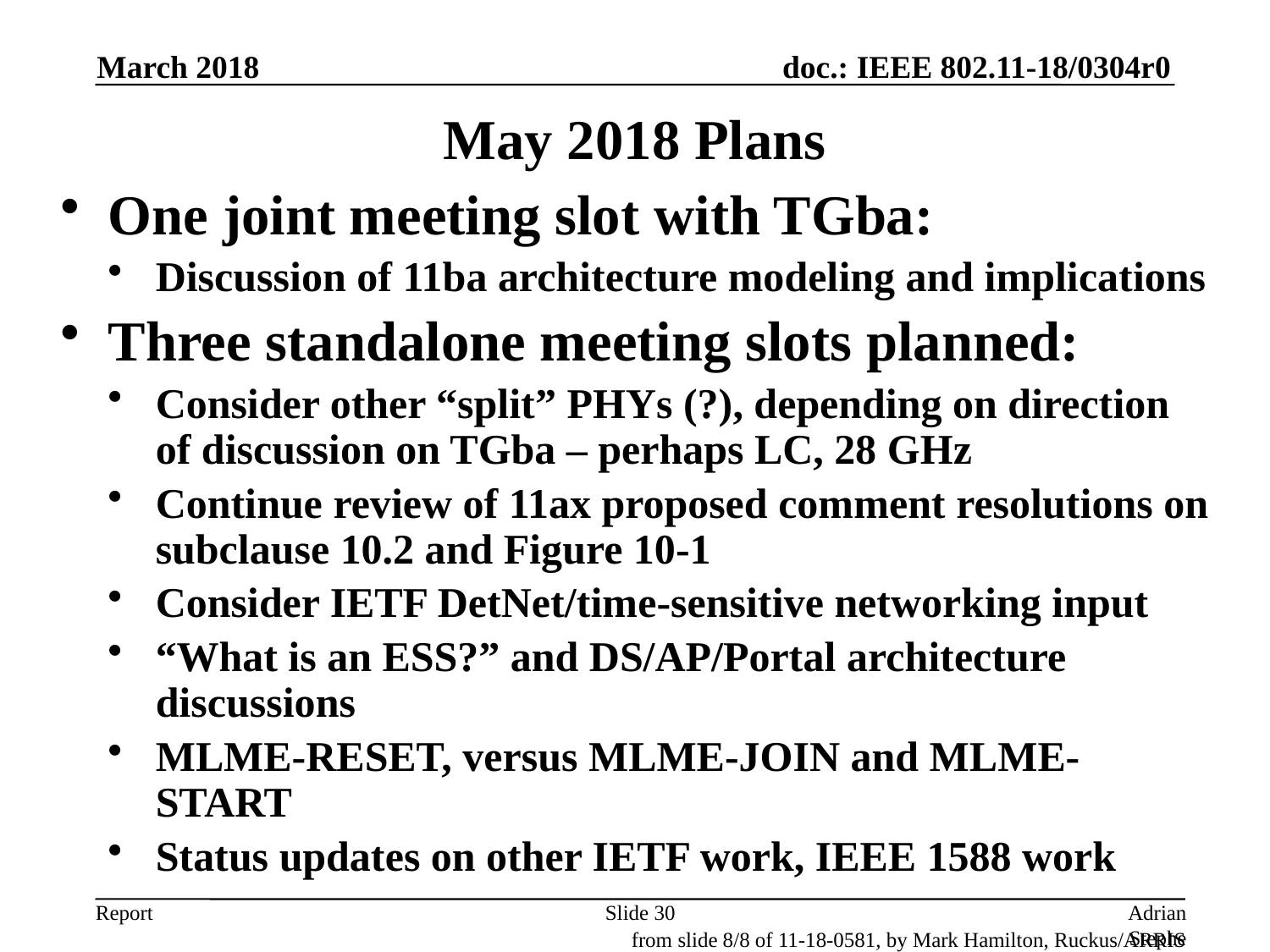

March 2018
# May 2018 Plans
One joint meeting slot with TGba:
Discussion of 11ba architecture modeling and implications
Three standalone meeting slots planned:
Consider other “split” PHYs (?), depending on direction of discussion on TGba – perhaps LC, 28 GHz
Continue review of 11ax proposed comment resolutions on subclause 10.2 and Figure 10-1
Consider IETF DetNet/time-sensitive networking input
“What is an ESS?” and DS/AP/Portal architecture discussions
MLME-RESET, versus MLME-JOIN and MLME-START
Status updates on other IETF work, IEEE 1588 work
Slide 30
Adrian Stephens, Intel Corporation
from slide 8/8 of 11-18-0581, by Mark Hamilton, Ruckus/ARRIS